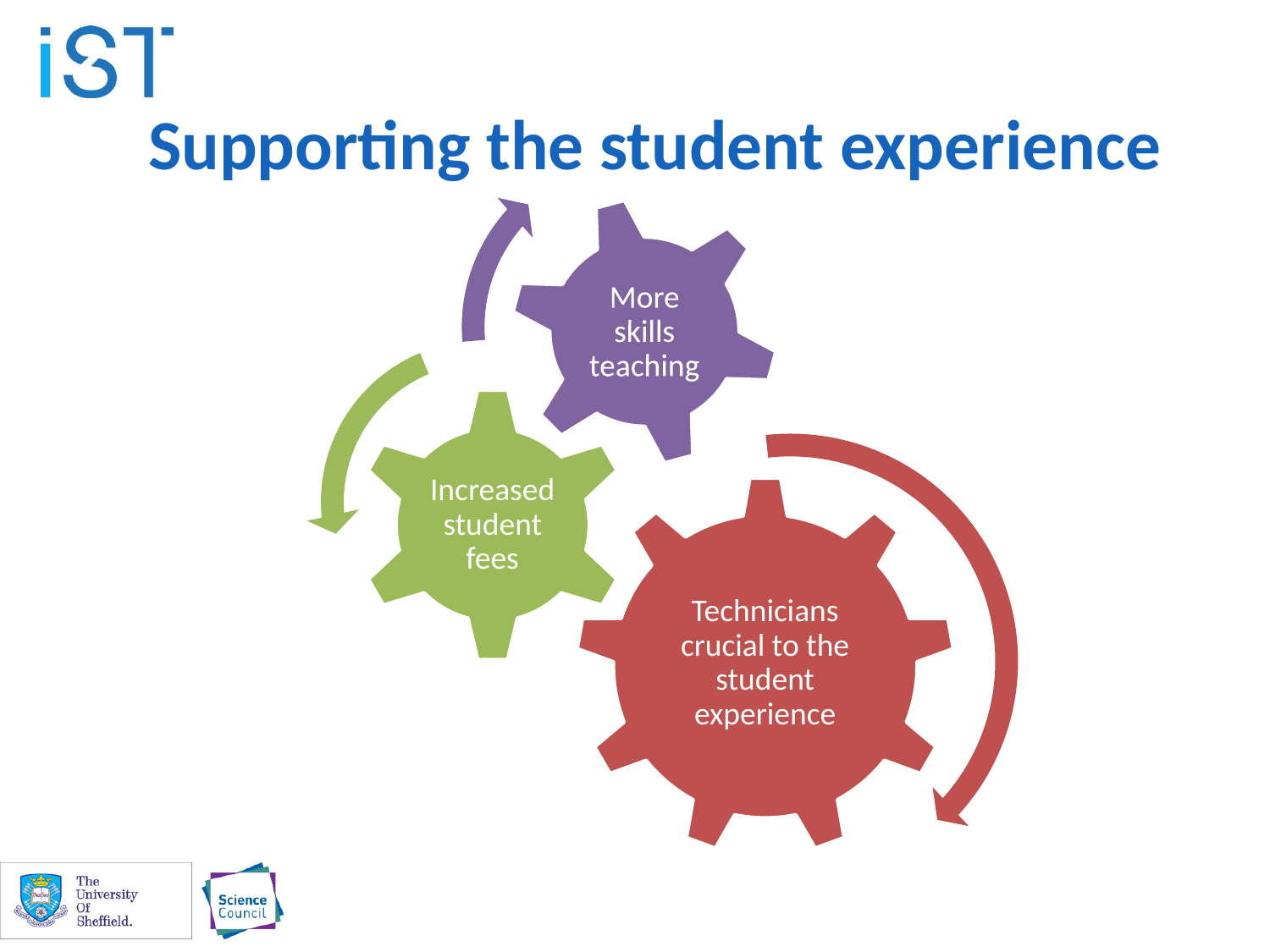

Supporting the student experience
Technicians crucial to the student experience
Increased student fees
More skills teaching